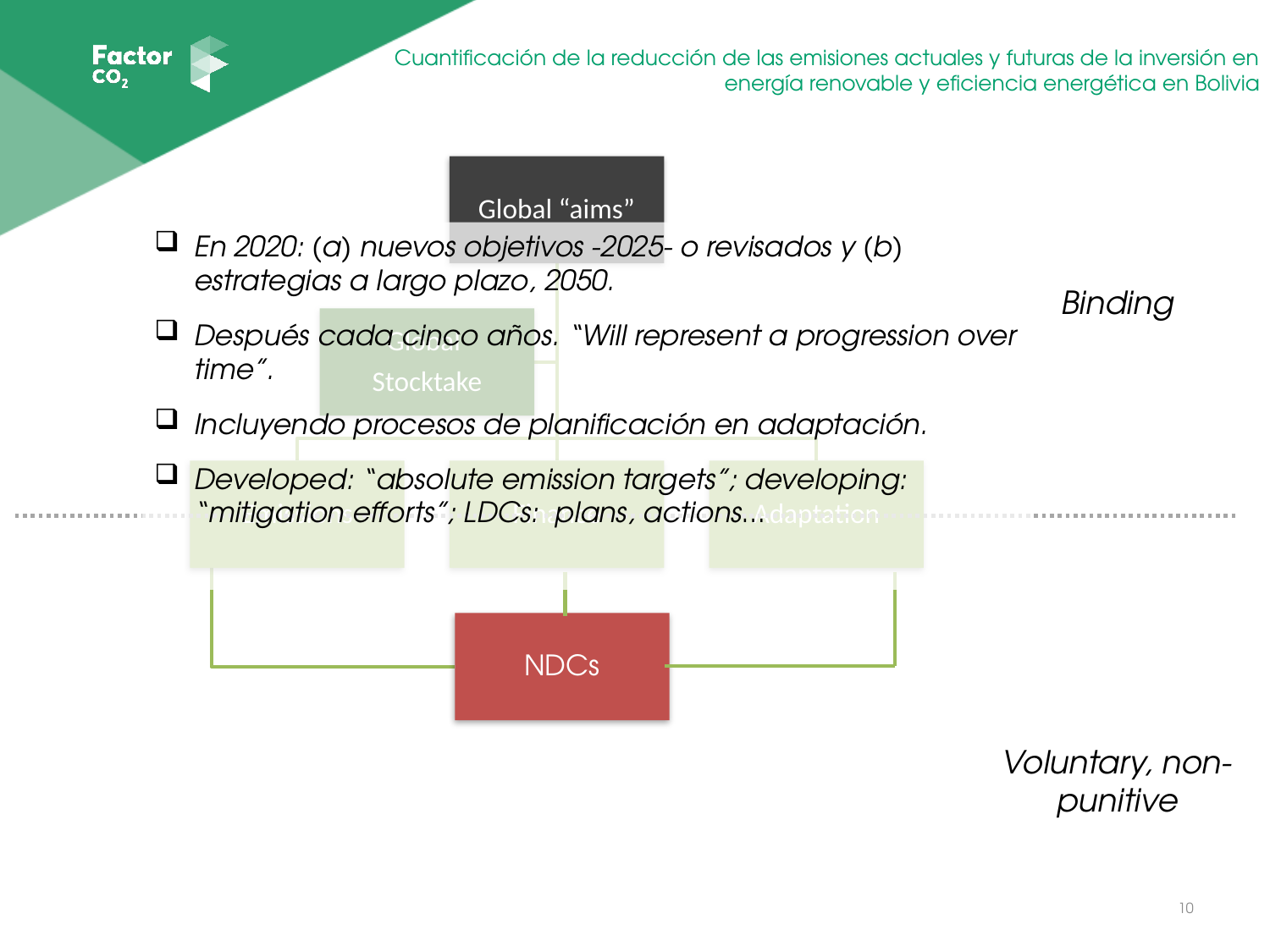

Global “aims”
Emissions
NDCs
Finance
Adaptation
Global
Stocktake
En 2020: (a) nuevos objetivos -2025- o revisados y (b) estrategias a largo plazo, 2050.
Después cada cinco años. “Will represent a progression over time”.
Incluyendo procesos de planificación en adaptación.
Developed: “absolute emission targets”; developing: “mitigation efforts”; LDCs:  plans, actions…

Binding
Voluntary, non-punitive
10